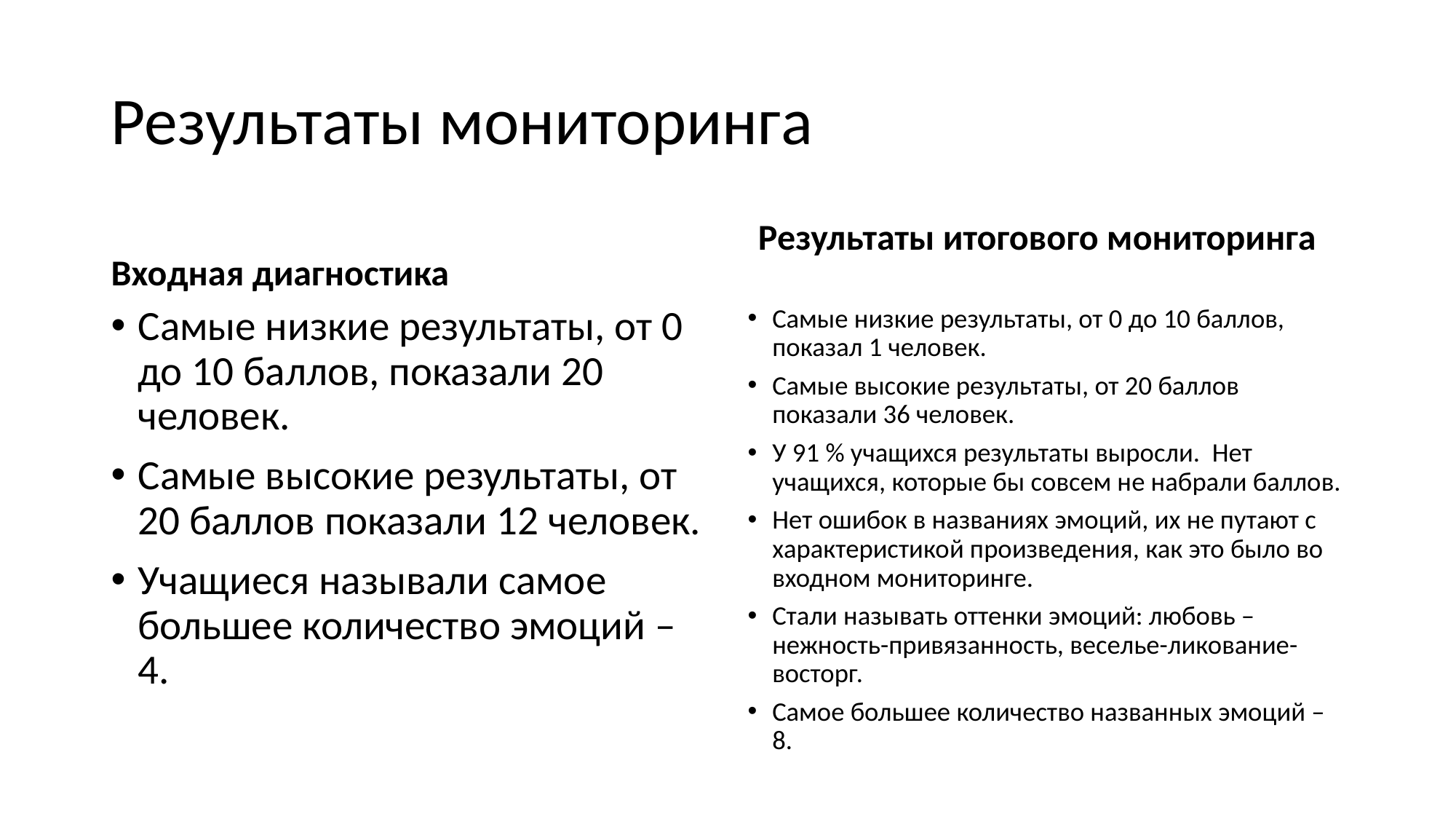

# Результаты мониторинга
Результаты итогового мониторинга
Входная диагностика
Самые низкие результаты, от 0 до 10 баллов, показали 20 человек.
Самые высокие результаты, от 20 баллов показали 12 человек.
Учащиеся называли самое большее количество эмоций – 4.

Самые низкие результаты, от 0 до 10 баллов, показал 1 человек.
Самые высокие результаты, от 20 баллов показали 36 человек.
У 91 % учащихся результаты выросли.  Нет учащихся, которые бы совсем не набрали баллов.
Нет ошибок в названиях эмоций, их не путают с характеристикой произведения, как это было во входном мониторинге.
Стали называть оттенки эмоций: любовь – нежность-привязанность, веселье-ликование-восторг.
Самое большее количество названных эмоций – 8.